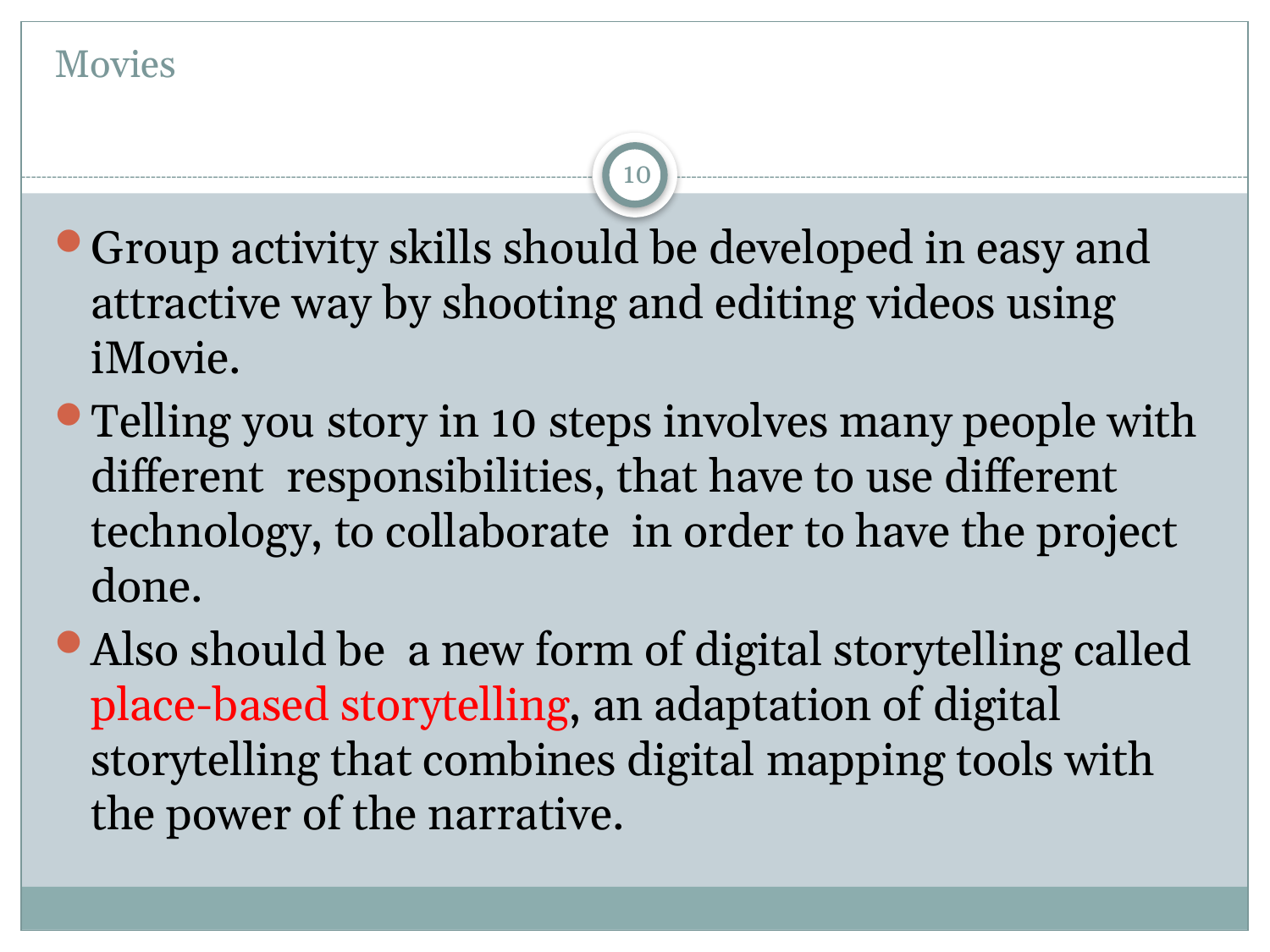

# Movies
10
Group activity skills should be developed in easy and attractive way by shooting and editing videos using iMovie.
Telling you story in 10 steps involves many people with different  responsibilities, that have to use different technology, to collaborate  in order to have the project done.
Also should be  a new form of digital storytelling called place-based storytelling, an adaptation of digital storytelling that combines digital mapping tools with the power of the narrative.